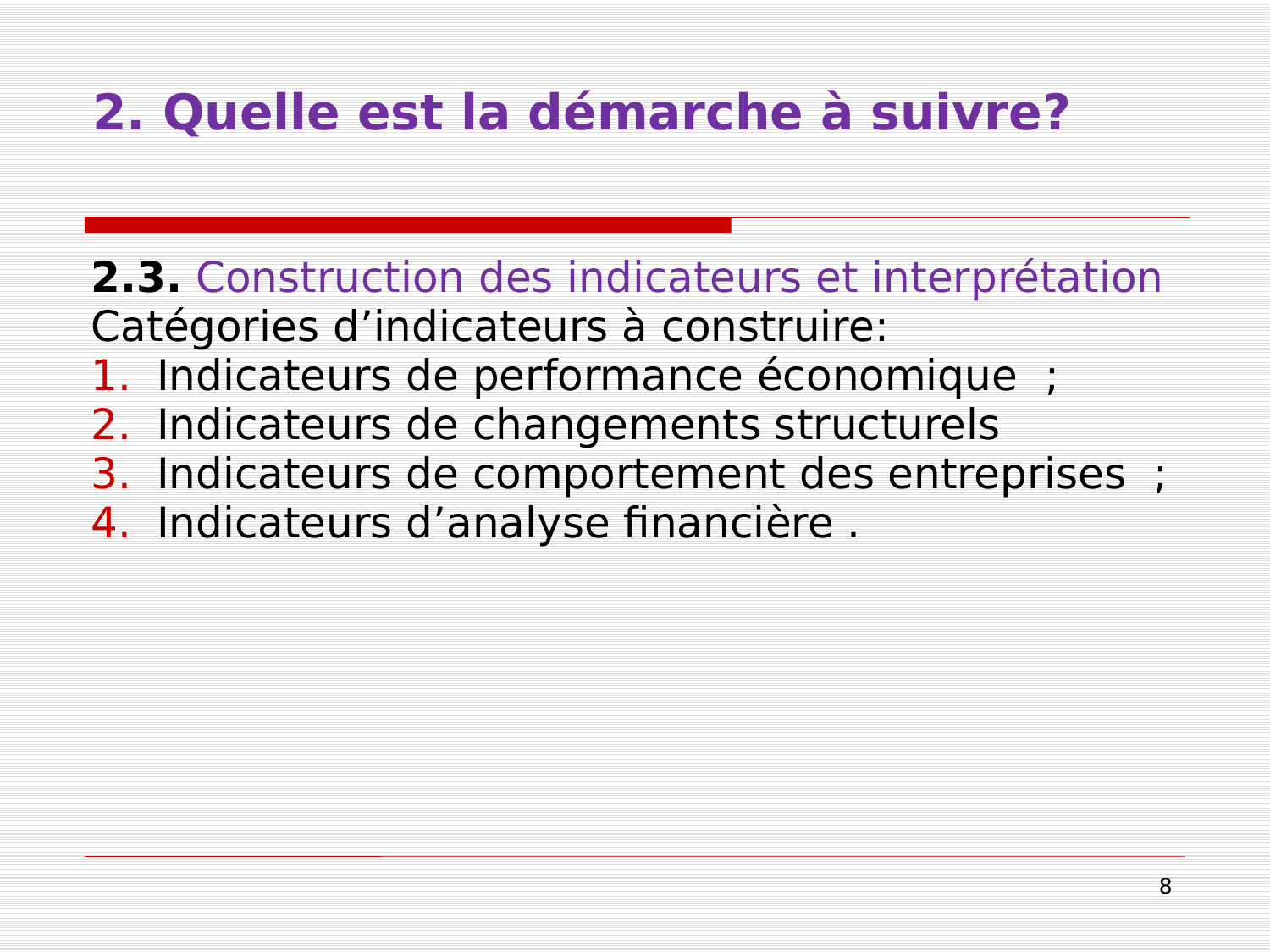

# 2. Quelle est la démarche à suivre?
2.3. Construction des indicateurs et interprétation
Catégories d’indicateurs à construire:
Indicateurs de performance économique  ;
Indicateurs de changements structurels
Indicateurs de comportement des entreprises  ;
Indicateurs d’analyse financière .

8